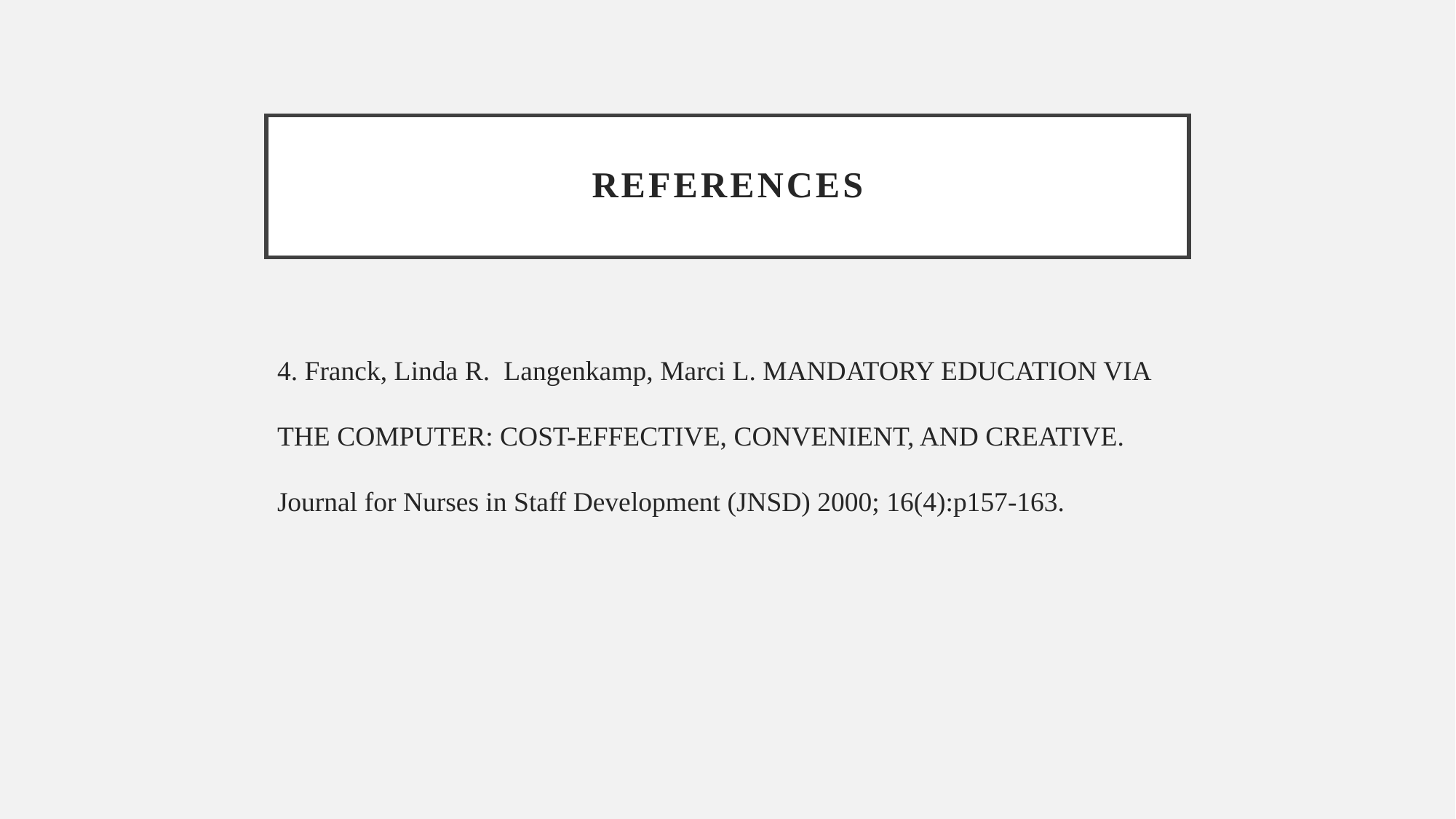

# ReferenceS
4. Franck, Linda R.  Langenkamp, Marci L. MANDATORY EDUCATION VIA THE COMPUTER: COST-EFFECTIVE, CONVENIENT, AND CREATIVE. Journal for Nurses in Staff Development (JNSD) 2000; 16(4):p157-163.